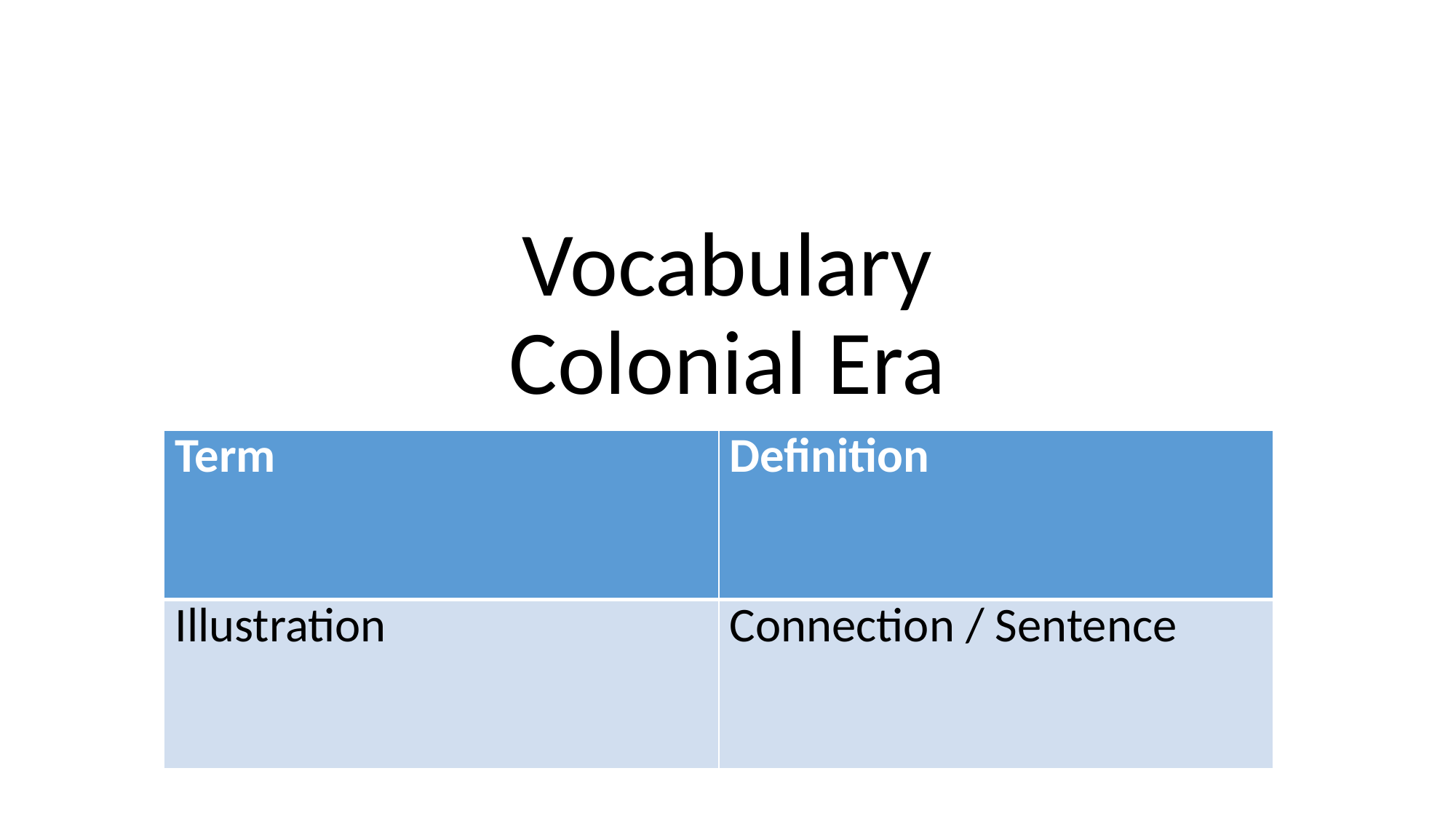

# Vocabulary Colonial Era
| Term | Definition |
| --- | --- |
| Illustration | Connection / Sentence |